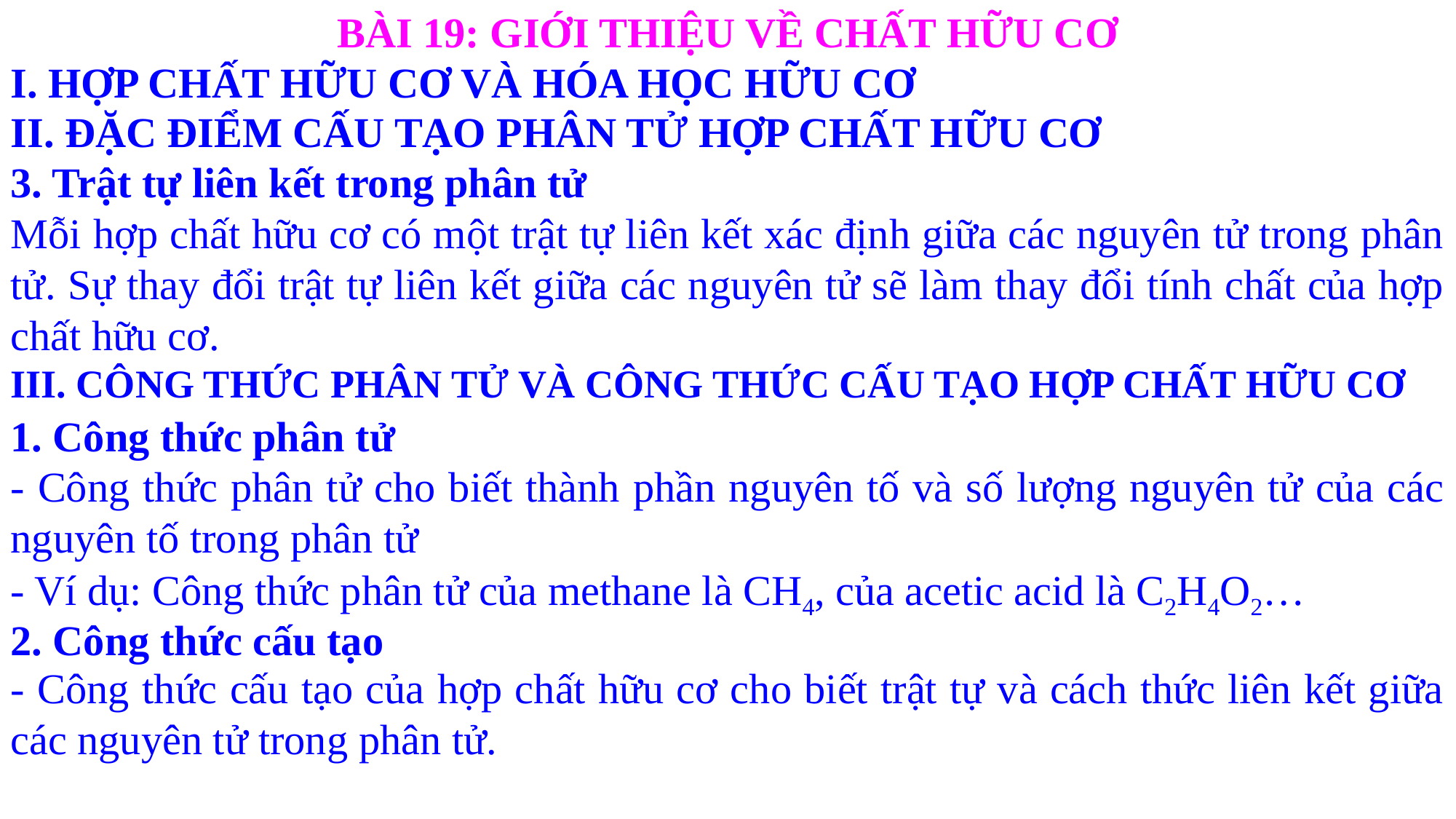

BÀI 19: GIỚI THIỆU VỀ CHẤT HỮU CƠ

I. HỢP CHẤT HỮU CƠ VÀ HÓA HỌC HỮU CƠ
II. ĐẶC ĐIỂM CẤU TẠO PHÂN TỬ HỢP CHẤT HỮU CƠ

3. Trật tự liên kết trong phân tử
Mỗi hợp chất hữu cơ có một trật tự liên kết xác định giữa các nguyên tử trong phân tử. Sự thay đổi trật tự liên kết giữa các nguyên tử sẽ làm thay đổi tính chất của hợp chất hữu cơ.
III. CÔNG THỨC PHÂN TỬ VÀ CÔNG THỨC CẤU TẠO HỢP CHẤT HỮU CƠ
1. Công thức phân tử
- Công thức phân tử cho biết thành phần nguyên tố và số lượng nguyên tử của các nguyên tố trong phân tử
- Ví dụ: Công thức phân tử của methane là CH4, của acetic acid là C2H4O2…
2. Công thức cấu tạo
- Công thức cấu tạo của hợp chất hữu cơ cho biết trật tự và cách thức liên kết giữa các nguyên tử trong phân tử.